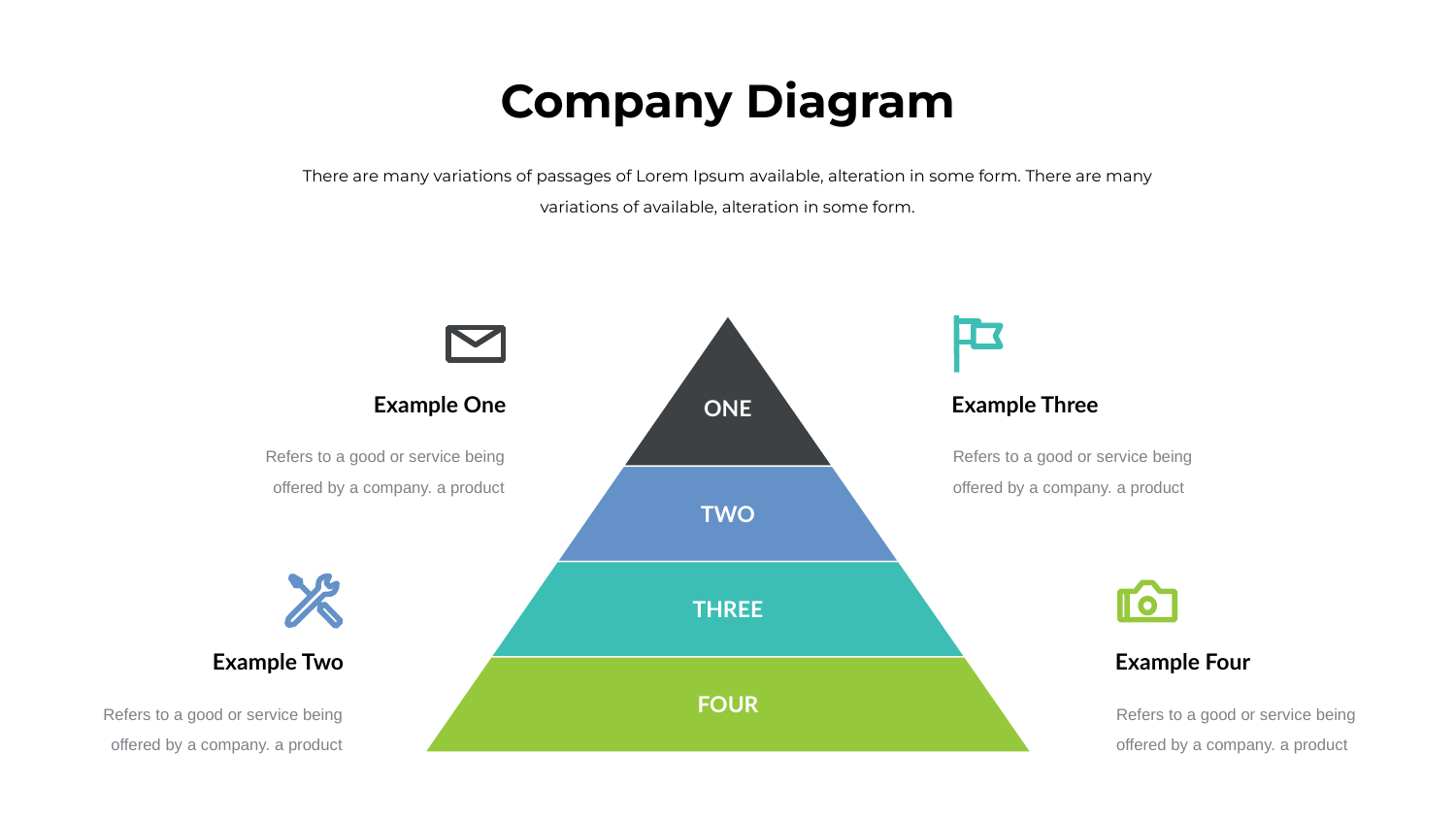

Company Diagram
There are many variations of passages of Lorem Ipsum available, alteration in some form. There are many variations of available, alteration in some form.

ONE

TWO

THREE

FOUR

Example One
Example Three
Refers to a good or service being offered by a company. a product
Refers to a good or service being offered by a company. a product

Example Two
Example Four
Refers to a good or service being offered by a company. a product
Refers to a good or service being offered by a company. a product